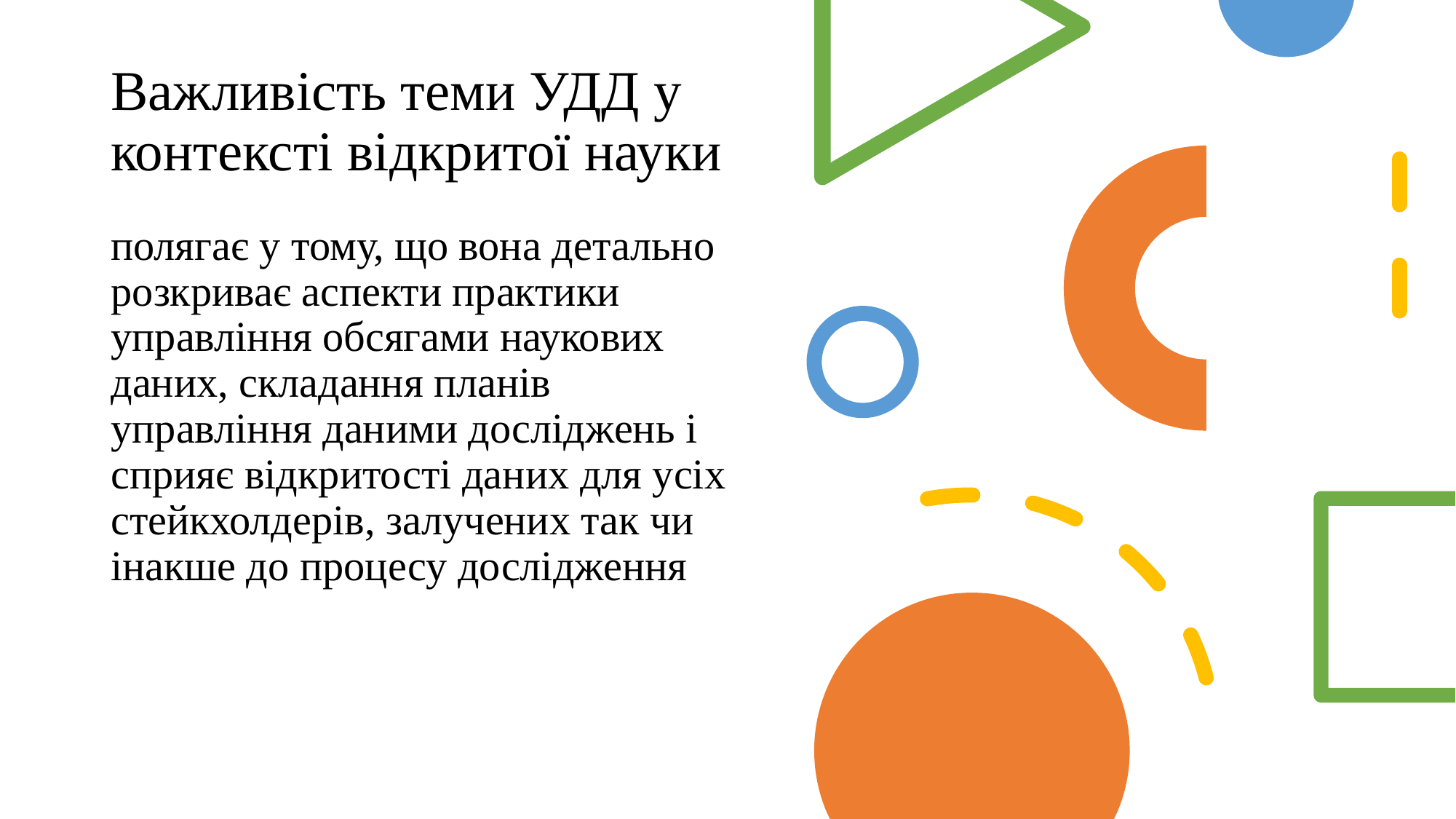

# Важливість теми УДД у контексті відкритої науки

полягає у тому, що вона детально розкриває аспекти практики управління обсягами наукових даних, складання планів управління даними досліджень і сприяє відкритості даних для усіх стейкхолдерів, залучених так чи інакше до процесу дослідження